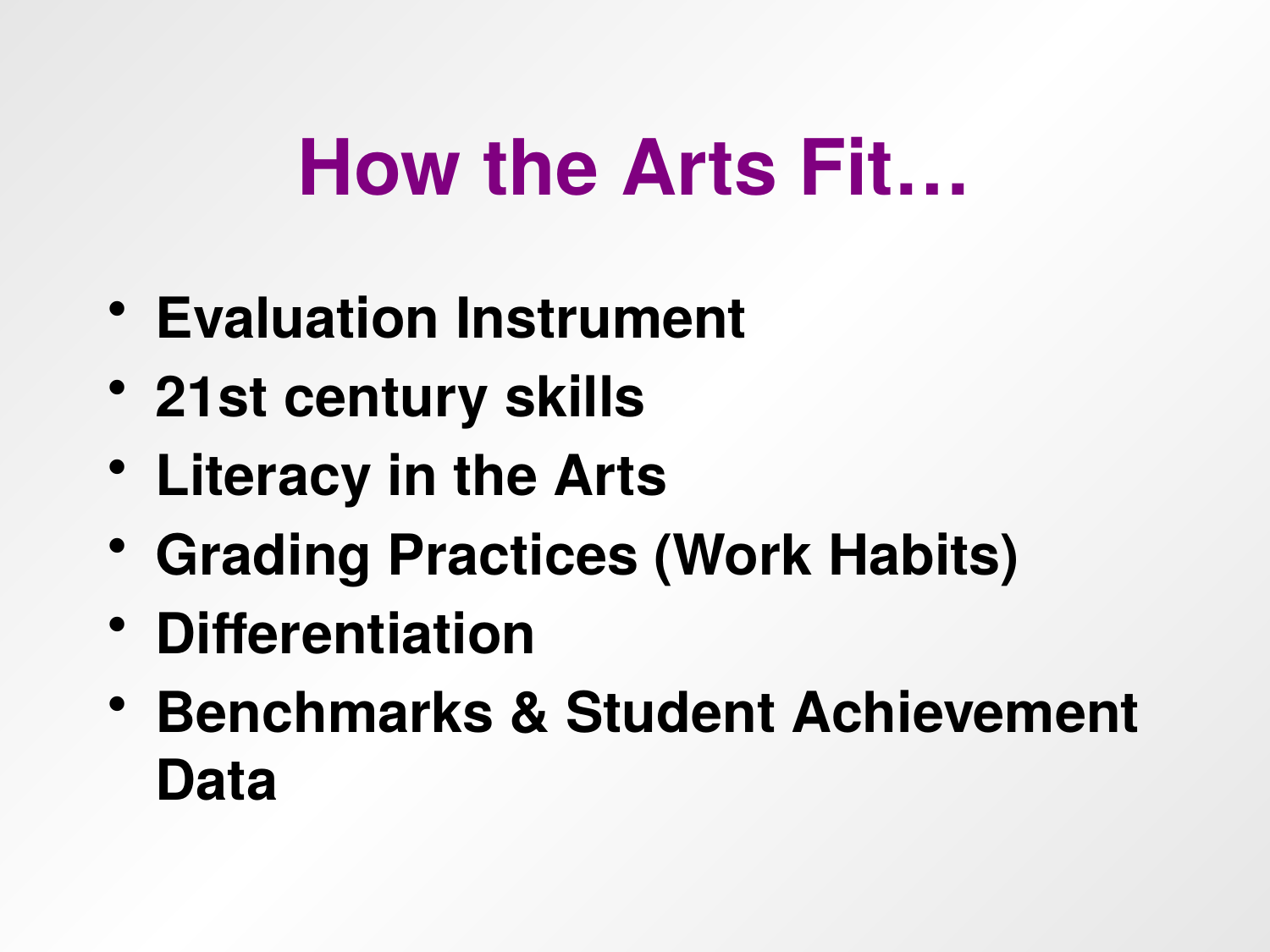

# How the Arts Fit…
Evaluation Instrument
21st century skills
Literacy in the Arts
Grading Practices (Work Habits)
Differentiation
Benchmarks & Student Achievement Data